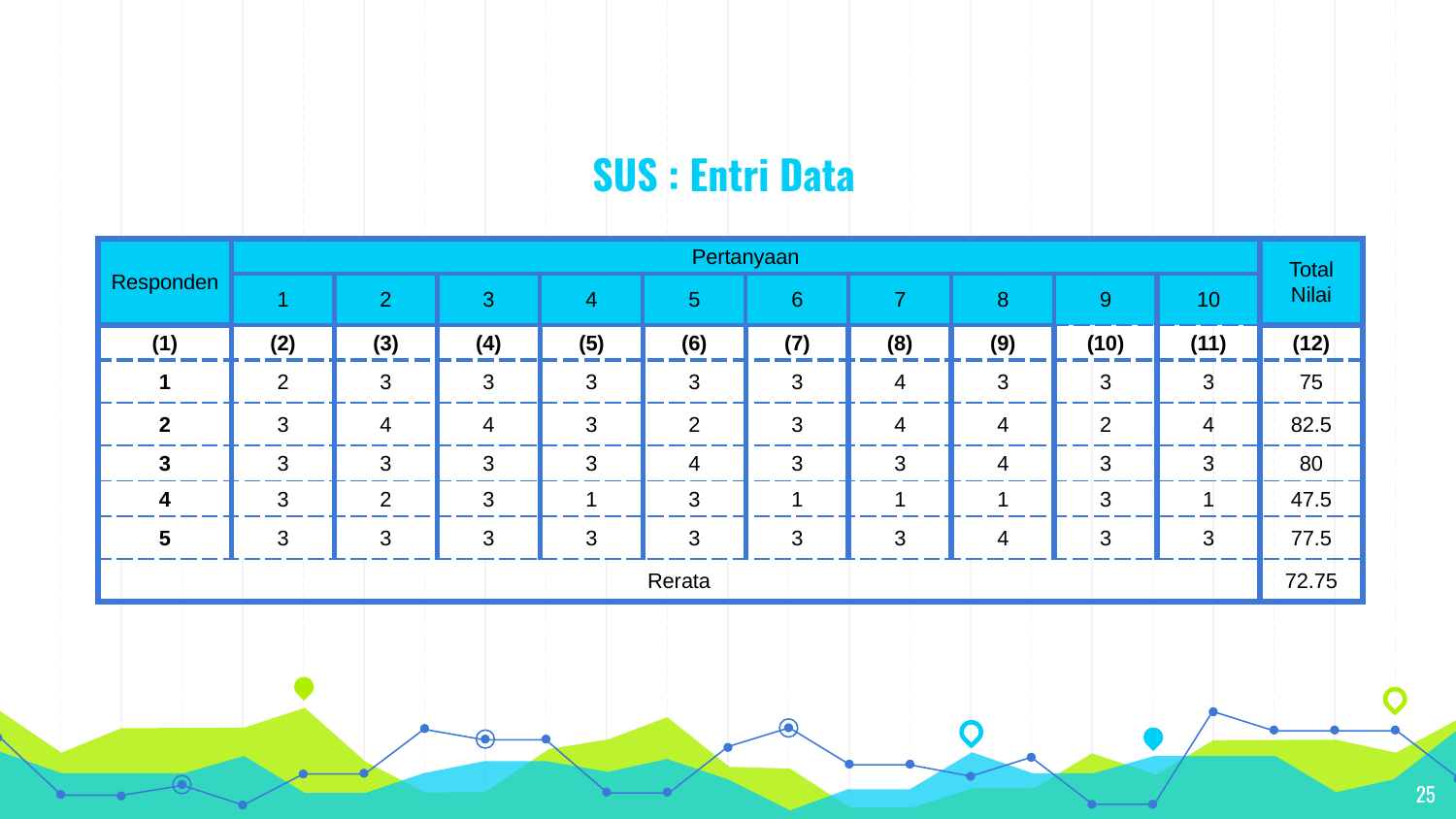

# SUS : Entri Data
| Responden | Pertanyaan |  |  |  |  |  |  |  |  |  | Total Nilai |
| --- | --- | --- | --- | --- | --- | --- | --- | --- | --- | --- | --- |
|  | 1 | 2 | 3 | 4 | 5 | 6 | 7 | 8 | 9 | 10 |  |
| (1) | (2) | (3) | (4) | (5) | (6) | (7) | (8) | (9) | (10) | (11) | (12) |
| 1 | 2 | 3 | 3 | 3 | 3 | 3 | 4 | 3 | 3 | 3 | 75 |
| 2 | 3 | 4 | 4 | 3 | 2 | 3 | 4 | 4 | 2 | 4 | 82.5 |
| 3 | 3 | 3 | 3 | 3 | 4 | 3 | 3 | 4 | 3 | 3 | 80 |
| 4 | 3 | 2 | 3 | 1 | 3 | 1 | 1 | 1 | 3 | 1 | 47.5 |
| 5 | 3 | 3 | 3 | 3 | 3 | 3 | 3 | 4 | 3 | 3 | 77.5 |
| Rerata |  |  |  |  |  |  |  |  |  |  | 72.75 |
25